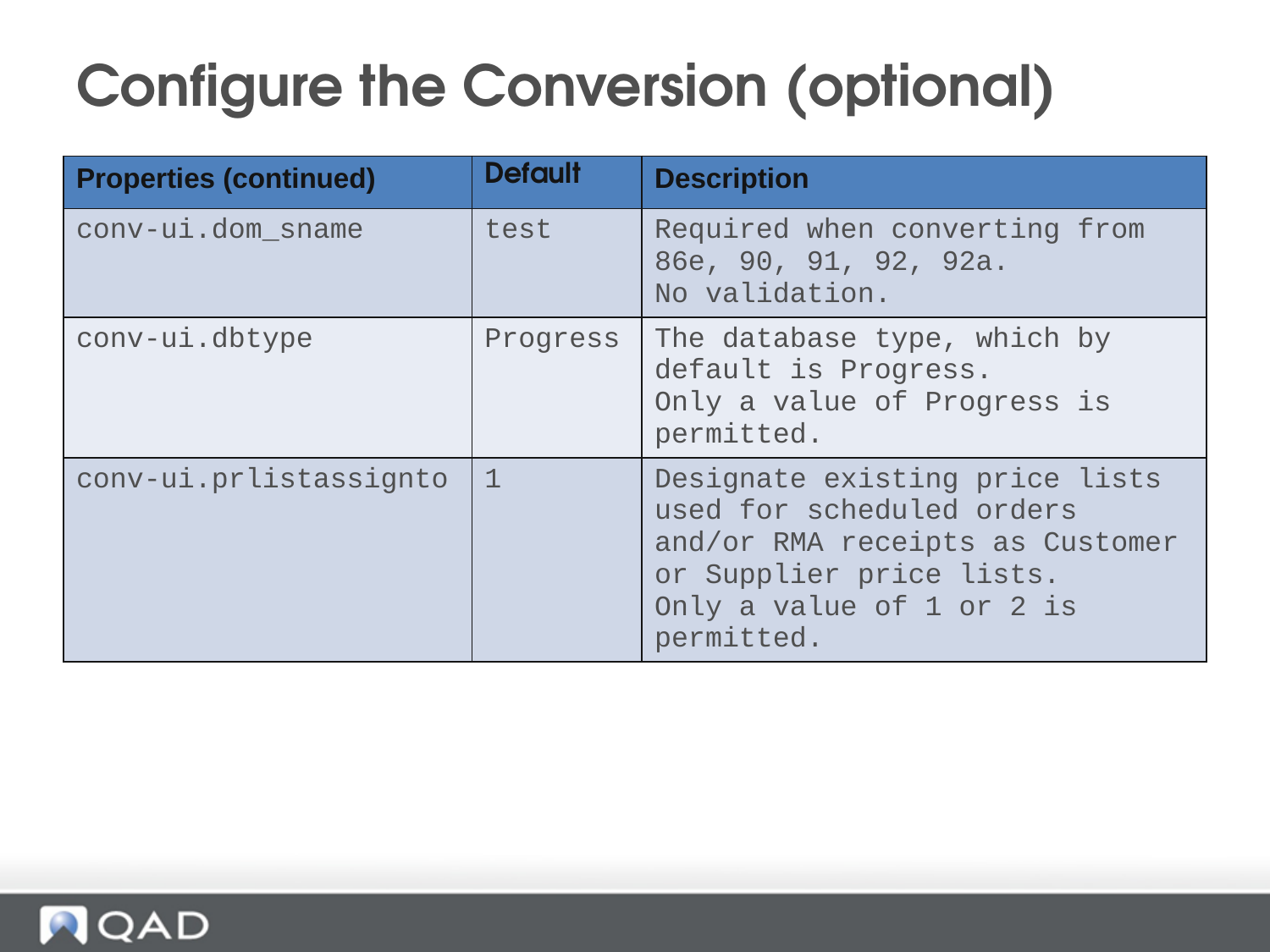

# Configure the Conversion (optional)
| Properties (continued) | Default | Description |
| --- | --- | --- |
| conv-ui.dom\_sname | test | Required when converting from 86e, 90, 91, 92, 92a. No validation. |
| conv-ui.dbtype | Progress | The database type, which by default is Progress. Only a value of Progress is permitted. |
| conv-ui.prlistassignto | 1 | Designate existing price lists used for scheduled orders and/or RMA receipts as Customer or Supplier price lists. Only a value of 1 or 2 is permitted. |